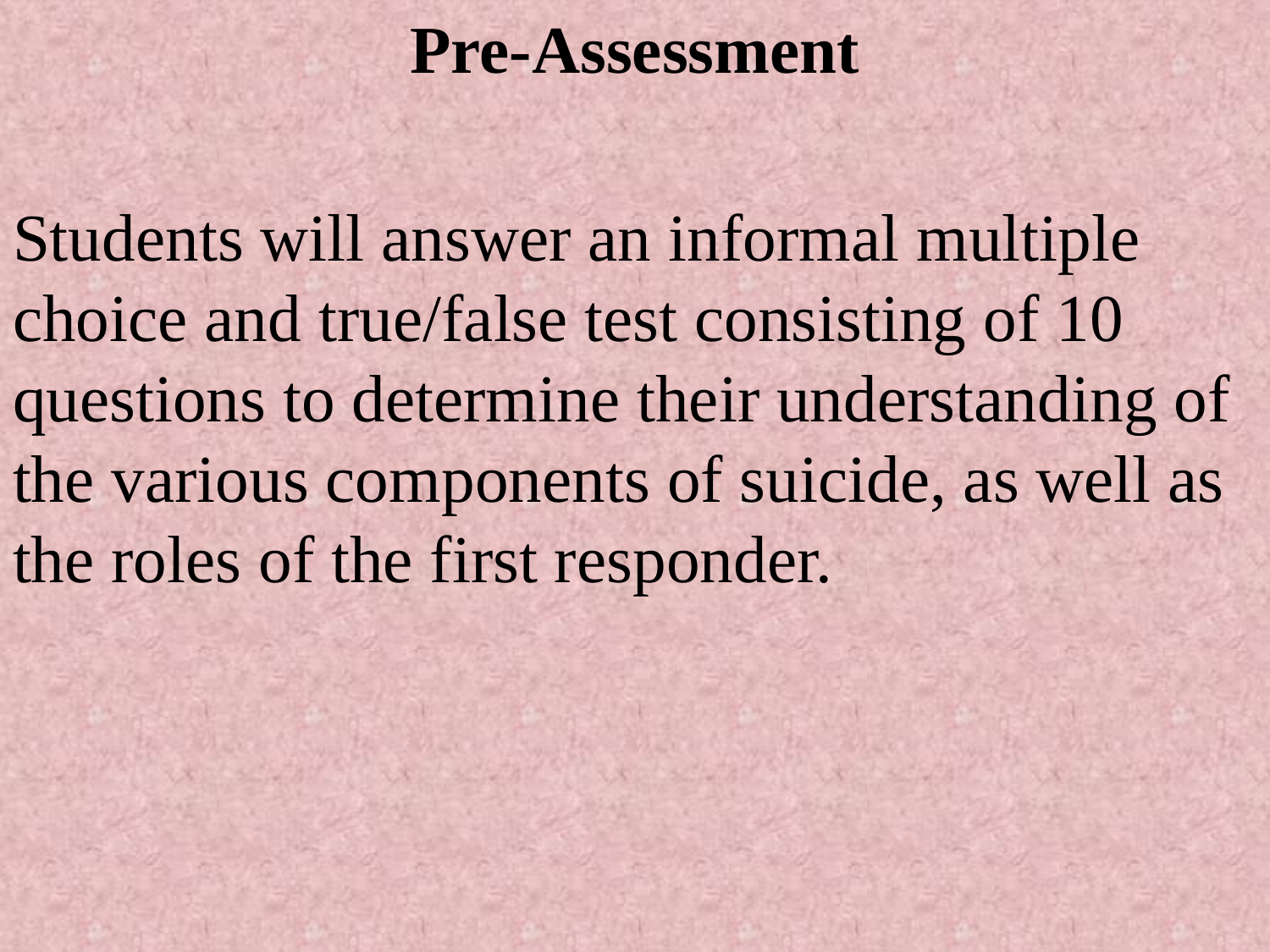

Pre-Assessment

Students will answer an informal multiple choice and true/false test consisting of 10 questions to determine their understanding of the various components of suicide, as well as the roles of the first responder.